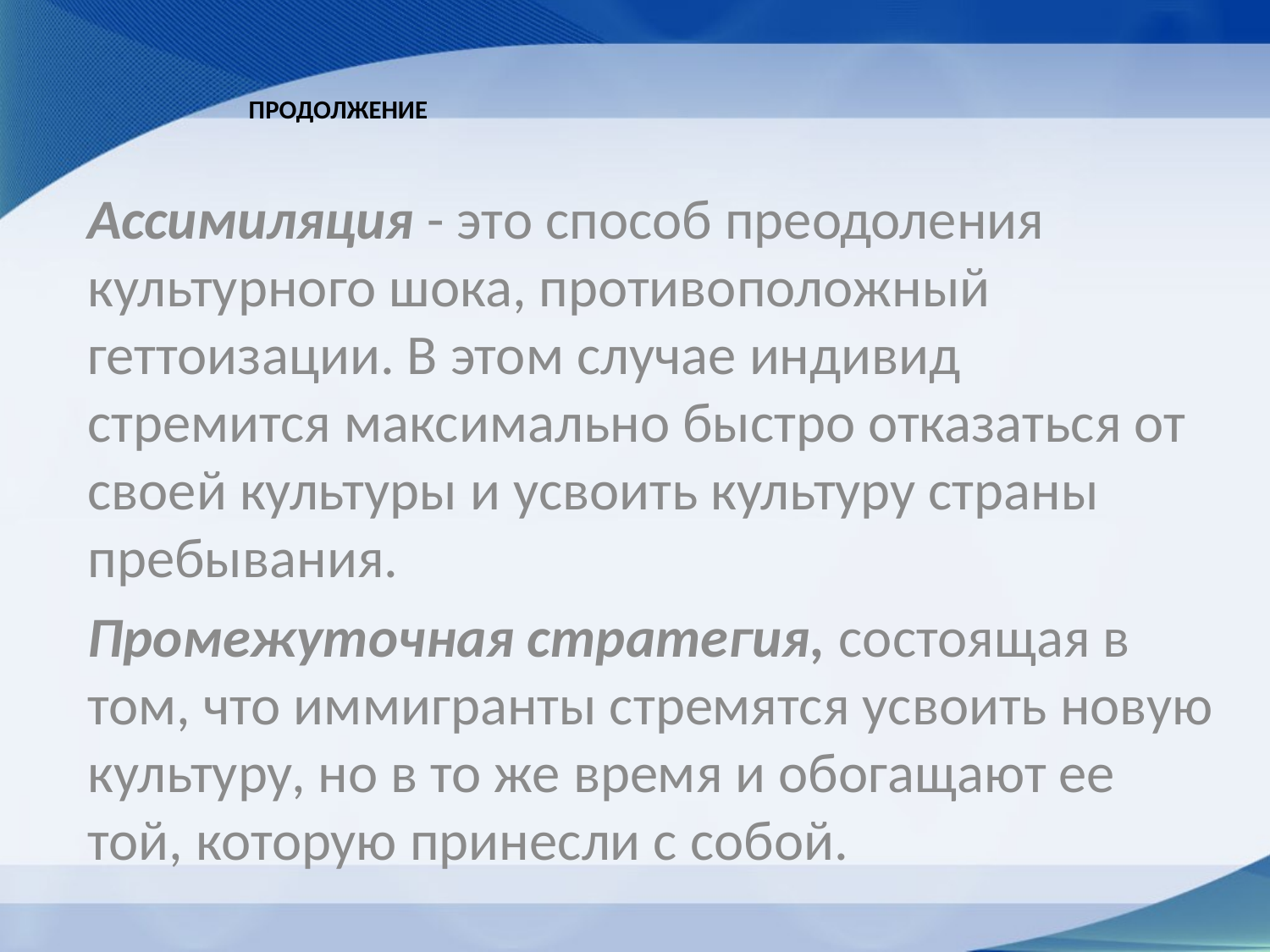

# продолжение
Ассимиляция - это способ преодоления культурного шока, противоположный геттоизации. В этом случае индивид стремится максимально быстро отказаться от своей культуры и усвоить культуру страны пребывания.
Промежуточная стратегия, состоящая в том, что иммигранты стремятся усвоить новую культуру, но в то же время и обогащают ее той, которую принесли с собой.